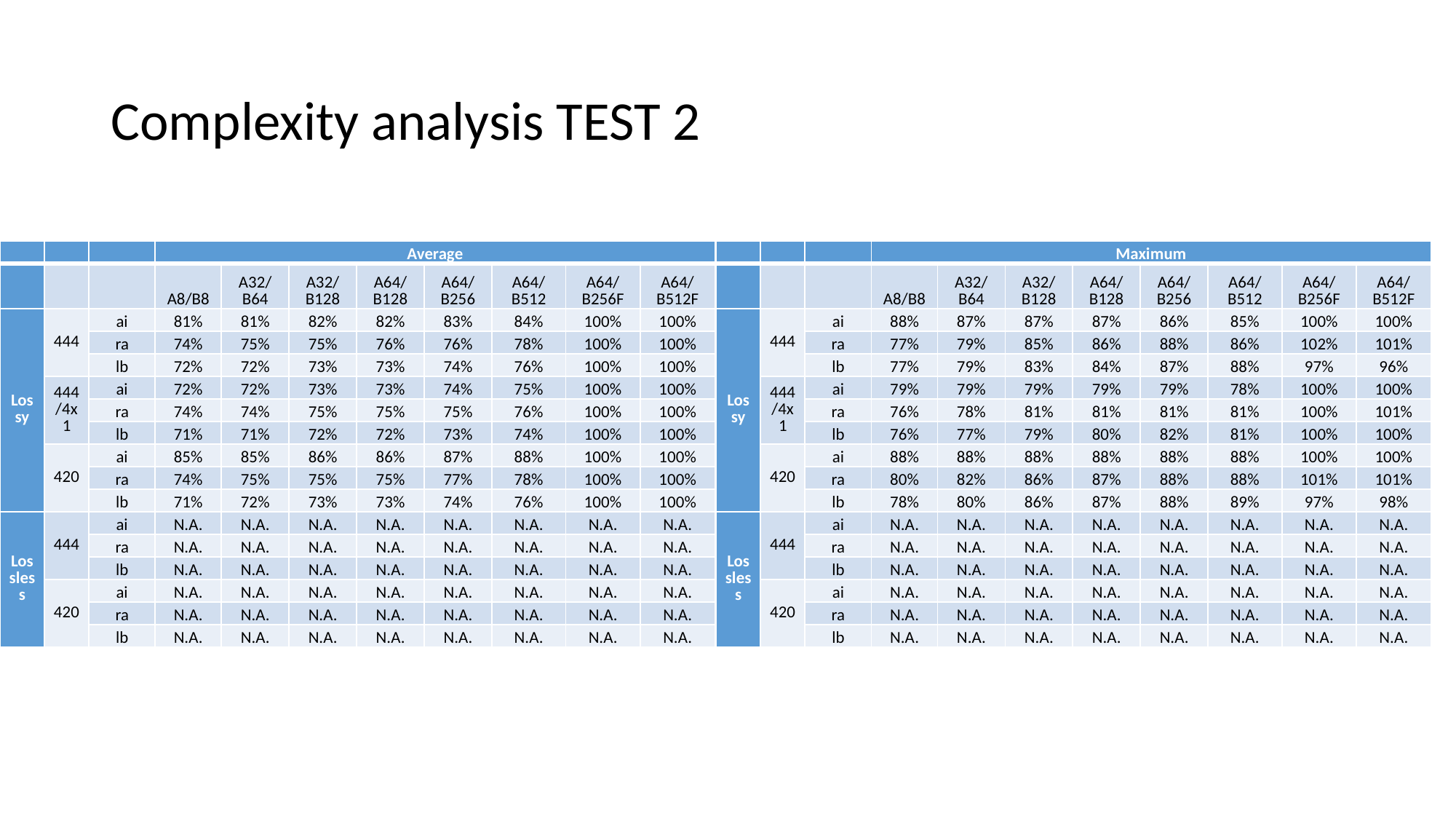

# Complexity analysis TEST 2
|  |  |  | Average |  |  |  |  |  |  |  |
| --- | --- | --- | --- | --- | --- | --- | --- | --- | --- | --- |
|  |  |  | A8/B8 | A32/B64 | A32/B128 | A64/B128 | A64/B256 | A64/B512 | A64/B256F | A64/B512F |
| Lossy | 444 | ai | 81% | 81% | 82% | 82% | 83% | 84% | 100% | 100% |
|  |  | ra | 74% | 75% | 75% | 76% | 76% | 78% | 100% | 100% |
|  |  | lb | 72% | 72% | 73% | 73% | 74% | 76% | 100% | 100% |
|  | 444/4x1 | ai | 72% | 72% | 73% | 73% | 74% | 75% | 100% | 100% |
|  |  | ra | 74% | 74% | 75% | 75% | 75% | 76% | 100% | 100% |
|  |  | lb | 71% | 71% | 72% | 72% | 73% | 74% | 100% | 100% |
|  | 420 | ai | 85% | 85% | 86% | 86% | 87% | 88% | 100% | 100% |
|  |  | ra | 74% | 75% | 75% | 75% | 77% | 78% | 100% | 100% |
|  |  | lb | 71% | 72% | 73% | 73% | 74% | 76% | 100% | 100% |
| Lossless | 444 | ai | N.A. | N.A. | N.A. | N.A. | N.A. | N.A. | N.A. | N.A. |
|  |  | ra | N.A. | N.A. | N.A. | N.A. | N.A. | N.A. | N.A. | N.A. |
|  |  | lb | N.A. | N.A. | N.A. | N.A. | N.A. | N.A. | N.A. | N.A. |
|  | 420 | ai | N.A. | N.A. | N.A. | N.A. | N.A. | N.A. | N.A. | N.A. |
|  |  | ra | N.A. | N.A. | N.A. | N.A. | N.A. | N.A. | N.A. | N.A. |
|  |  | lb | N.A. | N.A. | N.A. | N.A. | N.A. | N.A. | N.A. | N.A. |
|  |  |  | Maximum |  |  |  |  |  |  |  |
| --- | --- | --- | --- | --- | --- | --- | --- | --- | --- | --- |
|  |  |  | A8/B8 | A32/B64 | A32/B128 | A64/B128 | A64/B256 | A64/B512 | A64/B256F | A64/B512F |
| Lossy | 444 | ai | 88% | 87% | 87% | 87% | 86% | 85% | 100% | 100% |
|  |  | ra | 77% | 79% | 85% | 86% | 88% | 86% | 102% | 101% |
|  |  | lb | 77% | 79% | 83% | 84% | 87% | 88% | 97% | 96% |
|  | 444/4x1 | ai | 79% | 79% | 79% | 79% | 79% | 78% | 100% | 100% |
|  |  | ra | 76% | 78% | 81% | 81% | 81% | 81% | 100% | 101% |
|  |  | lb | 76% | 77% | 79% | 80% | 82% | 81% | 100% | 100% |
|  | 420 | ai | 88% | 88% | 88% | 88% | 88% | 88% | 100% | 100% |
|  |  | ra | 80% | 82% | 86% | 87% | 88% | 88% | 101% | 101% |
|  |  | lb | 78% | 80% | 86% | 87% | 88% | 89% | 97% | 98% |
| Lossless | 444 | ai | N.A. | N.A. | N.A. | N.A. | N.A. | N.A. | N.A. | N.A. |
|  |  | ra | N.A. | N.A. | N.A. | N.A. | N.A. | N.A. | N.A. | N.A. |
|  |  | lb | N.A. | N.A. | N.A. | N.A. | N.A. | N.A. | N.A. | N.A. |
|  | 420 | ai | N.A. | N.A. | N.A. | N.A. | N.A. | N.A. | N.A. | N.A. |
|  |  | ra | N.A. | N.A. | N.A. | N.A. | N.A. | N.A. | N.A. | N.A. |
|  |  | lb | N.A. | N.A. | N.A. | N.A. | N.A. | N.A. | N.A. | N.A. |